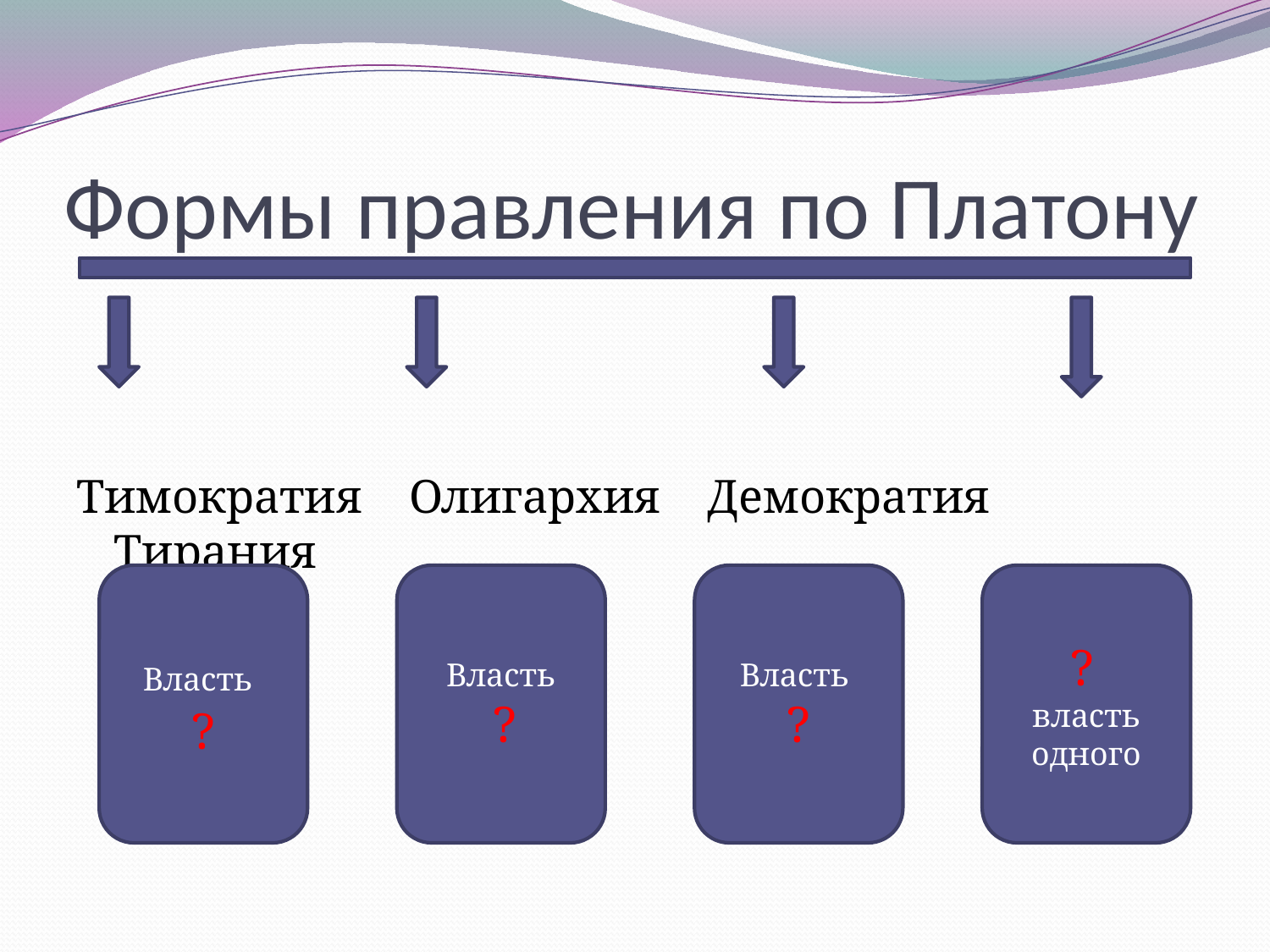

# Формы правления по Платону

Тимократия    Олигархия    Демократия     Тирания

Власть
?
Власть
 ?
?
власть одного
Власть
?